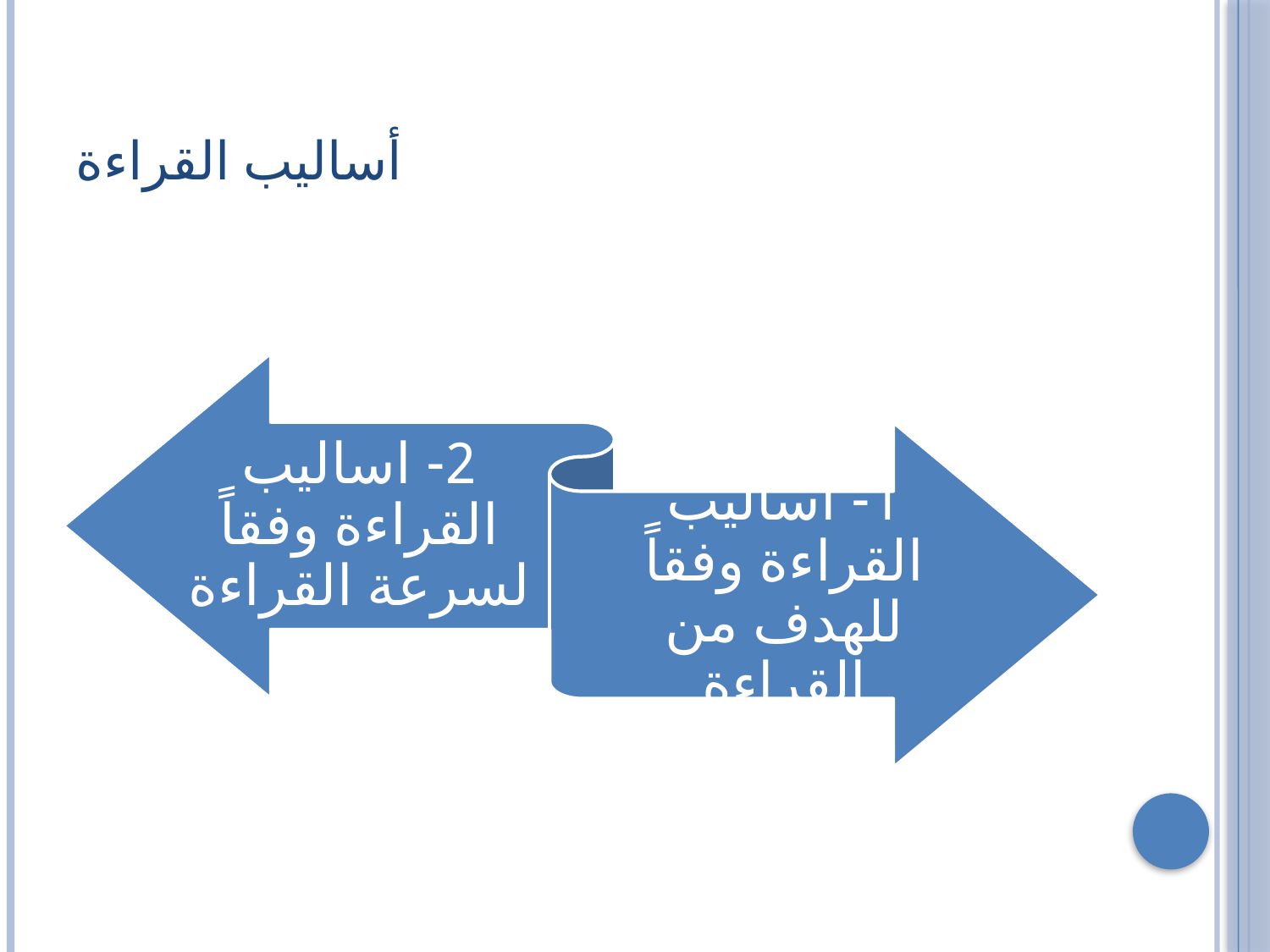

# أساليب القراءة
2- اساليب القراءة وفقاً لسرعة القراءة
1- اساليب القراءة وفقاً للهدف من القراءة